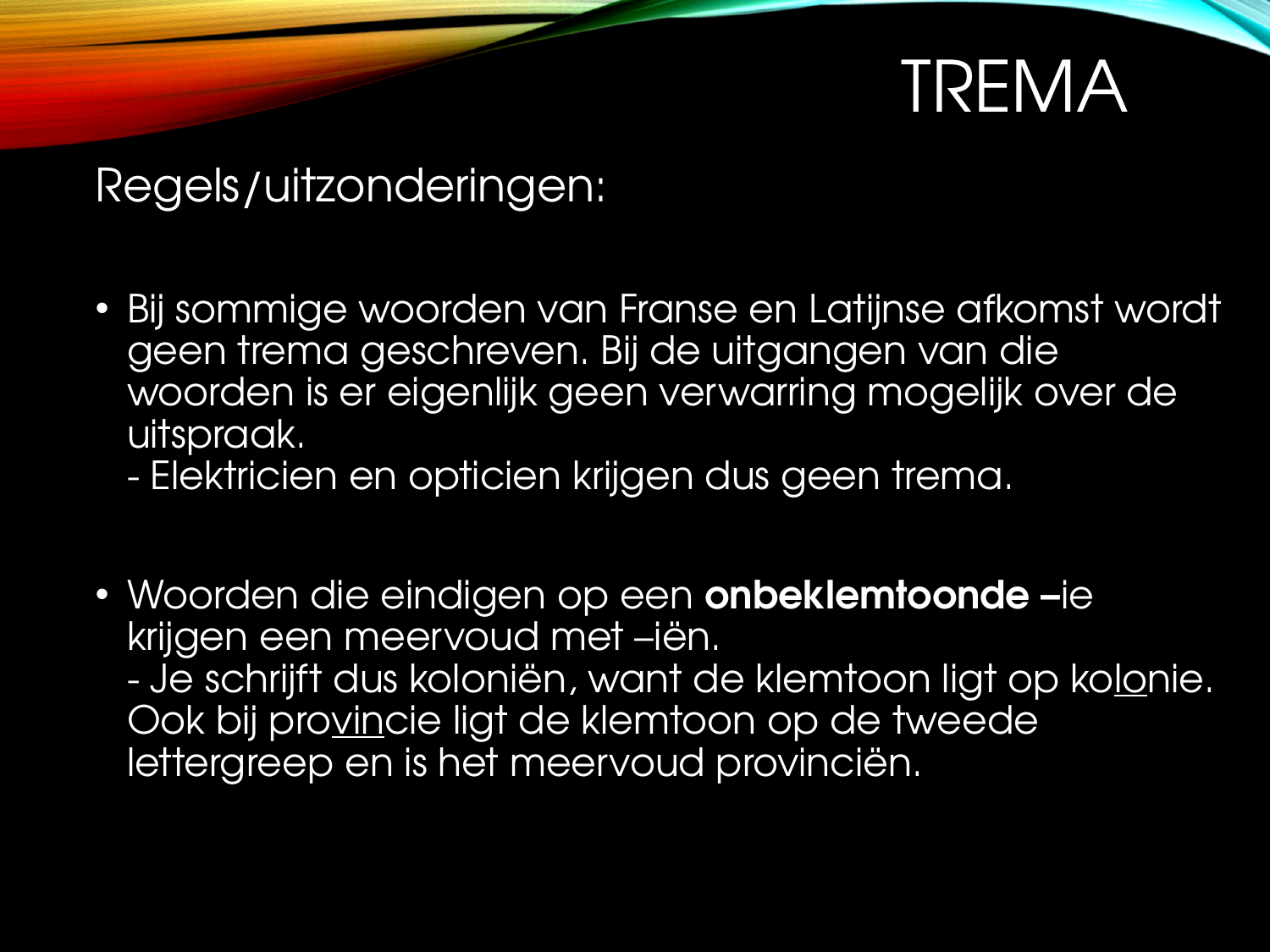

# Trema
Regels/uitzonderingen:

Bij sommige woorden van Franse en Latijnse afkomst wordt geen trema geschreven. Bij de uitgangen van die woorden is er eigenlijk geen verwarring mogelijk over de uitspraak.
- Elektricien en opticien krijgen dus geen trema.

Woorden die eindigen op een onbeklemtoonde –ie krijgen een meervoud met –iën.
- Je schrijft dus koloniën, want de klemtoon ligt op kolonie. Ook bij provincie ligt de klemtoon op de tweede lettergreep en is het meervoud provinciën.